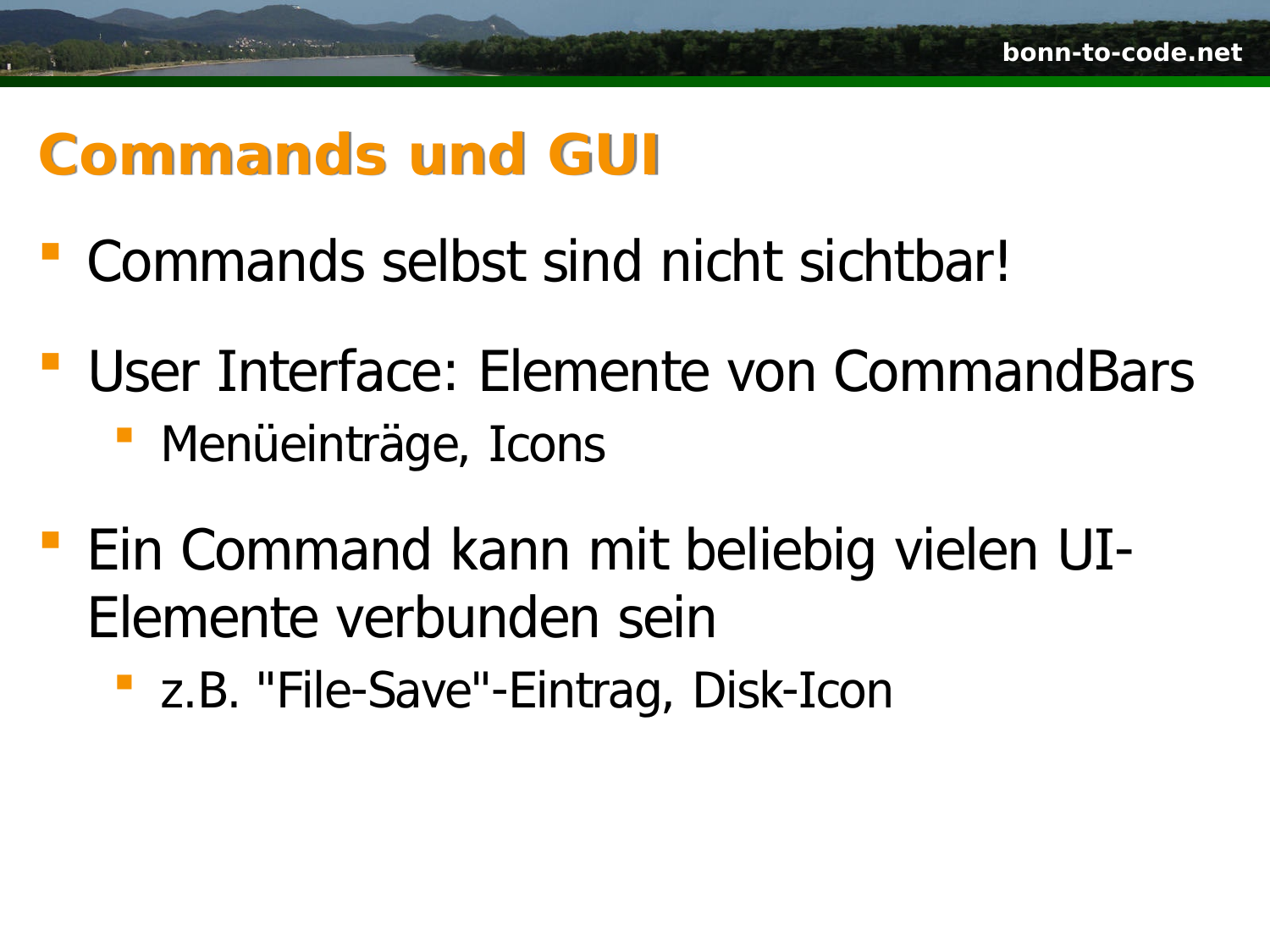

# Commands und GUI
Commands selbst sind nicht sichtbar!
User Interface: Elemente von CommandBars
Menüeinträge, Icons
Ein Command kann mit beliebig vielen UI-Elemente verbunden sein
z.B. "File-Save"-Eintrag, Disk-Icon